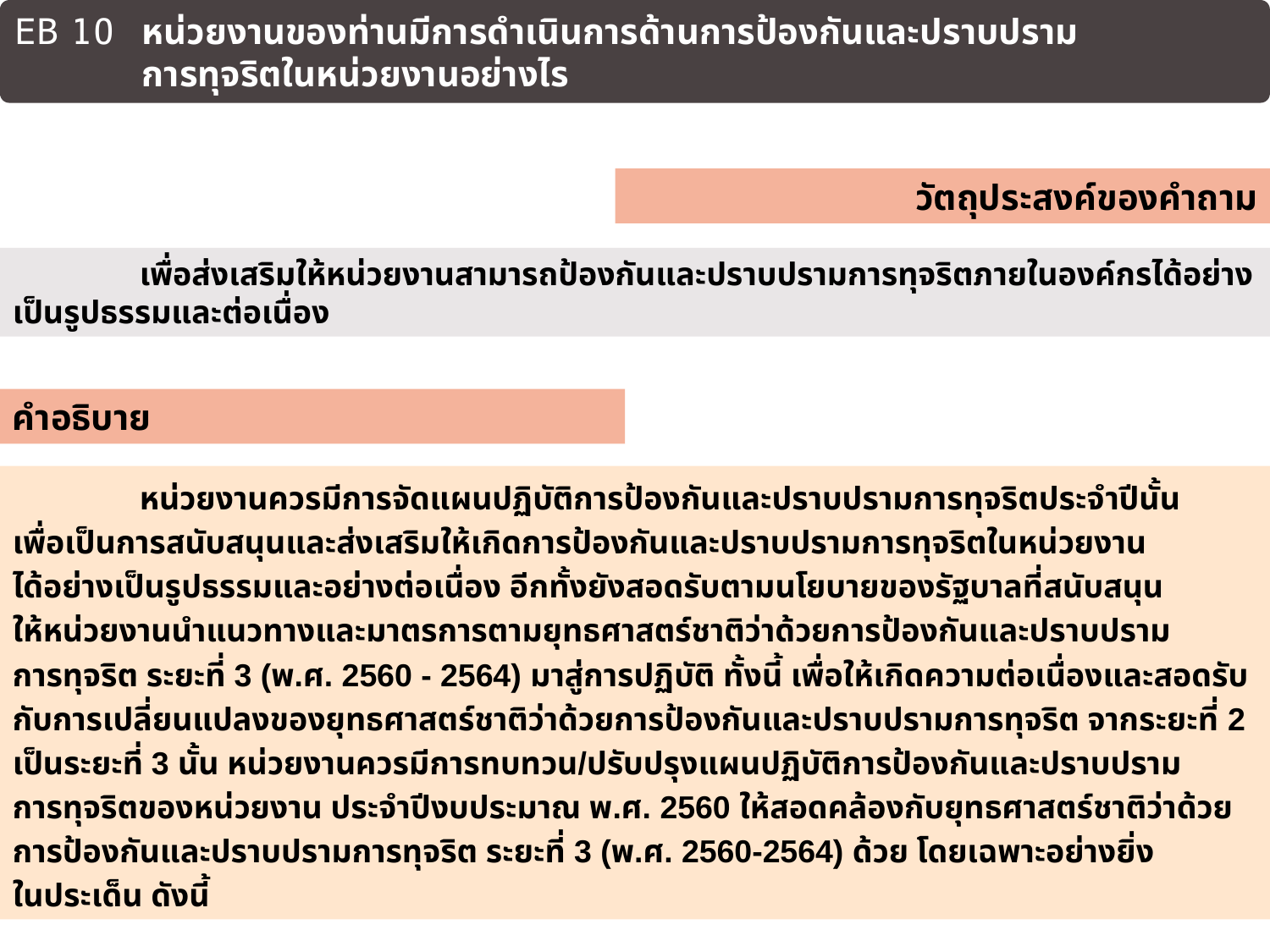

EB 10	หน่วยงานของท่านมีการดำเนินการด้านการป้องกันและปราบปราม
	การทุจริตในหน่วยงานอย่างไร
วัตถุประสงค์ของคำถาม
 	เพื่อส่งเสริมให้หน่วยงานสามารถป้องกันและปราบปรามการทุจริตภายในองค์กรได้อย่างเป็นรูปธรรมและต่อเนื่อง
คำอธิบาย
	หน่วยงานควรมีการจัดแผนปฏิบัติการป้องกันและปราบปรามการทุจริตประจำปีนั้น
เพื่อเป็นการสนับสนุนและส่งเสริมให้เกิดการป้องกันและปราบปรามการทุจริตในหน่วยงาน
ได้อย่างเป็นรูปธรรมและอย่างต่อเนื่อง อีกทั้งยังสอดรับตามนโยบายของรัฐบาลที่สนับสนุน
ให้หน่วยงานนำแนวทางและมาตรการตามยุทธศาสตร์ชาติว่าด้วยการป้องกันและปราบปราม
การทุจริต ระยะที่ 3 (พ.ศ. 2560 - 2564) มาสู่การปฏิบัติ ทั้งนี้ เพื่อให้เกิดความต่อเนื่องและสอดรับกับการเปลี่ยนแปลงของยุทธศาสตร์ชาติว่าด้วยการป้องกันและปราบปรามการทุจริต จากระยะที่ 2 เป็นระยะที่ 3 นั้น หน่วยงานควรมีการทบทวน/ปรับปรุงแผนปฏิบัติการป้องกันและปราบปราม
การทุจริตของหน่วยงาน ประจำปีงบประมาณ พ.ศ. 2560 ให้สอดคล้องกับยุทธศาสตร์ชาติว่าด้วยการป้องกันและปราบปรามการทุจริต ระยะที่ 3 (พ.ศ. 2560-2564) ด้วย โดยเฉพาะอย่างยิ่ง
ในประเด็น ดังนี้